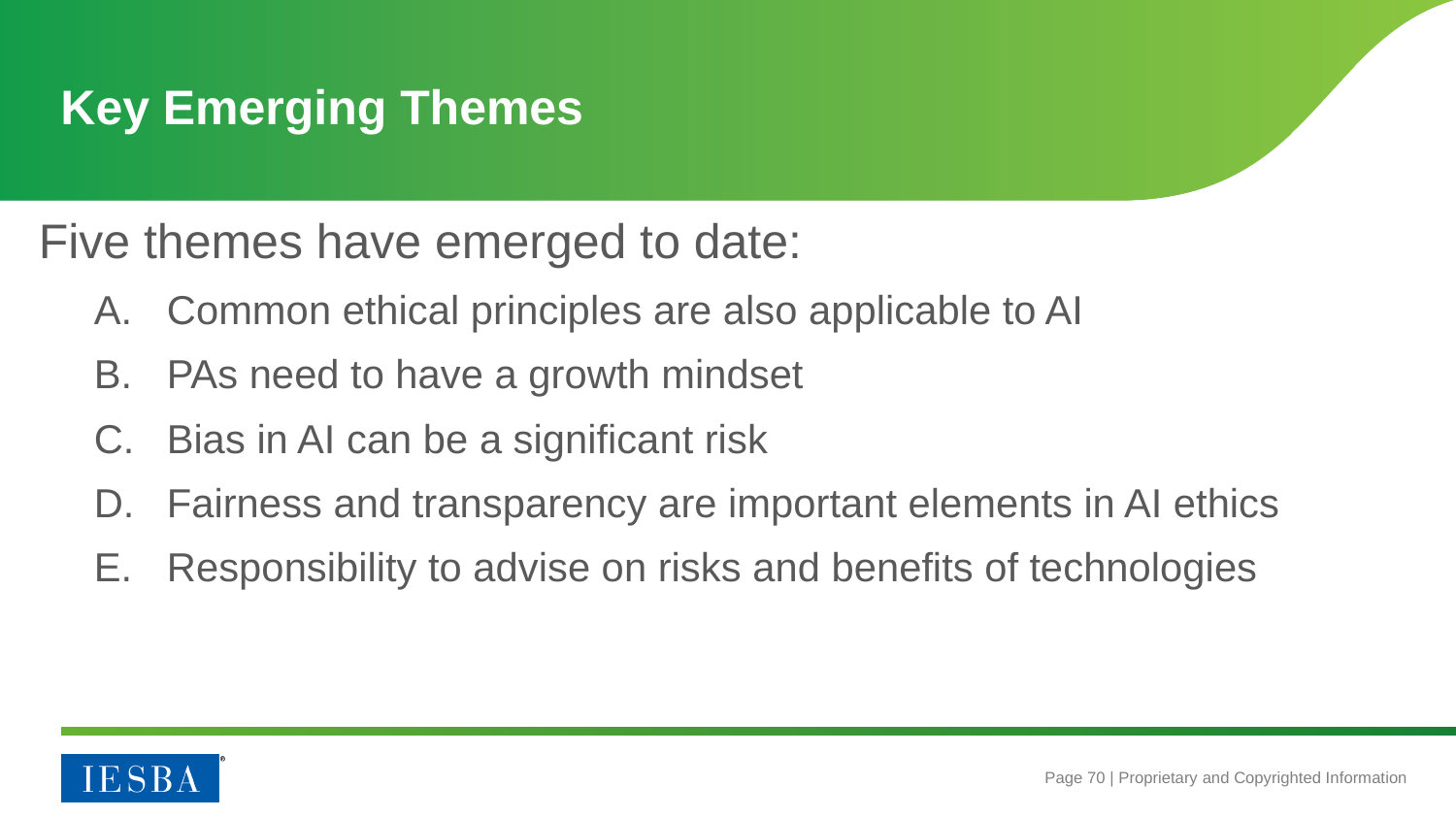

# Key Emerging Themes
Five themes have emerged to date:
Common ethical principles are also applicable to AI
PAs need to have a growth mindset
Bias in AI can be a significant risk
Fairness and transparency are important elements in AI ethics
Responsibility to advise on risks and benefits of technologies